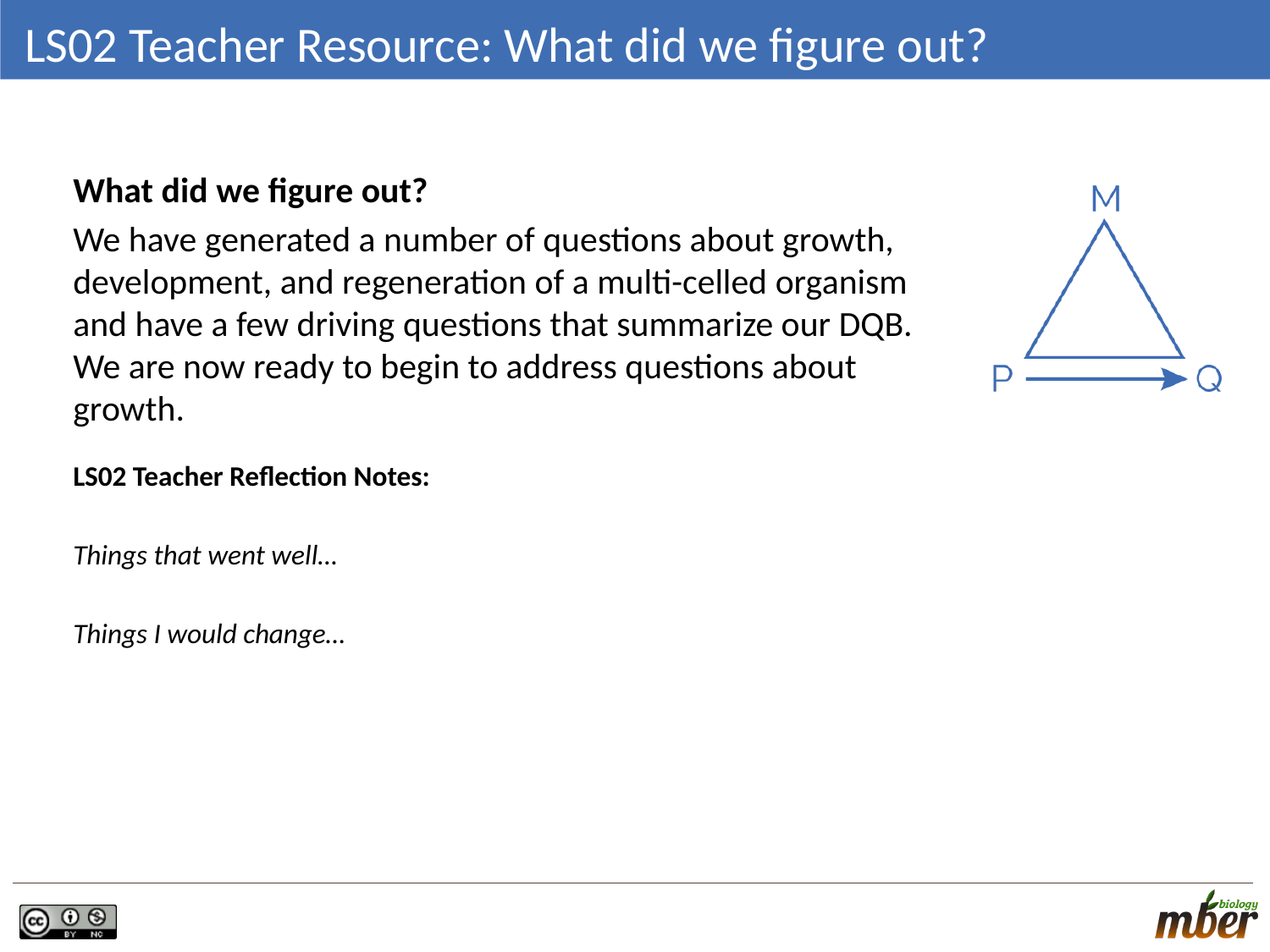

# LS02 Teacher Resource: What did we figure out?
What did we figure out?
We have generated a number of questions about growth, development, and regeneration of a multi-celled organism and have a few driving questions that summarize our DQB. We are now ready to begin to address questions about growth.

LS02 Teacher Reflection Notes:

Things that went well…

Things I would change…